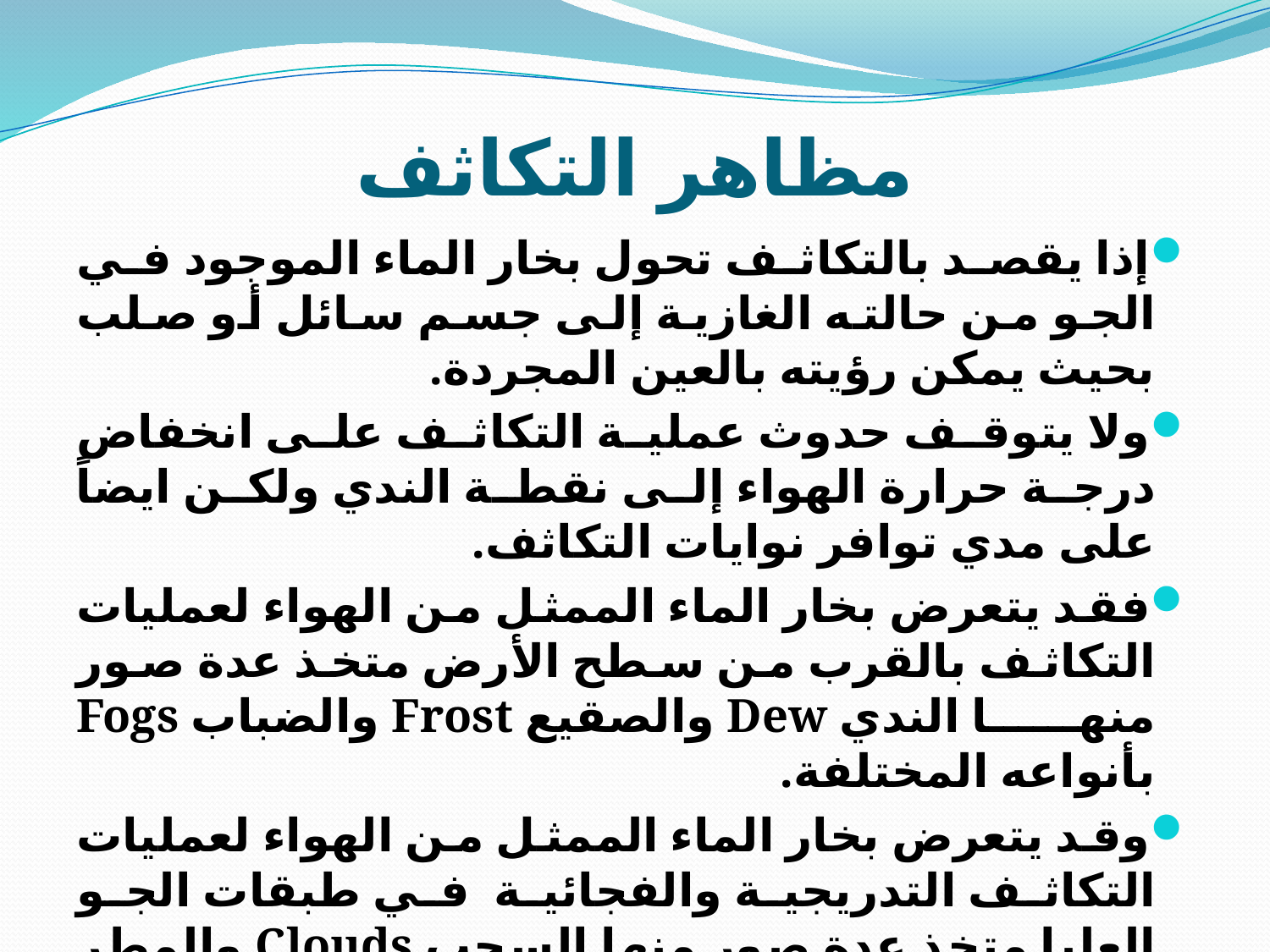

# مظاهر التكاثف
إذا يقصد بالتكاثف تحول بخار الماء الموجود في الجو من حالته الغازية إلى جسم سائل أو صلب بحيث يمكن رؤيته بالعين المجردة.
ولا يتوقف حدوث عملية التكاثف على انخفاض درجة حرارة الهواء إلى نقطة الندي ولكن ايضاً على مدي توافر نوايات التكاثف.
فقد يتعرض بخار الماء الممثل من الهواء لعمليات التكاثف بالقرب من سطح الأرض متخذ عدة صور منها الندي Dew والصقيع Frost والضباب Fogs بأنواعه المختلفة.
وقد يتعرض بخار الماء الممثل من الهواء لعمليات التكاثف التدريجية والفجائية  في طبقات الجو العليا متخذ عدة صور منها السحب Clouds والمطر Rainfall والبرد Hail والثلج  Snow.